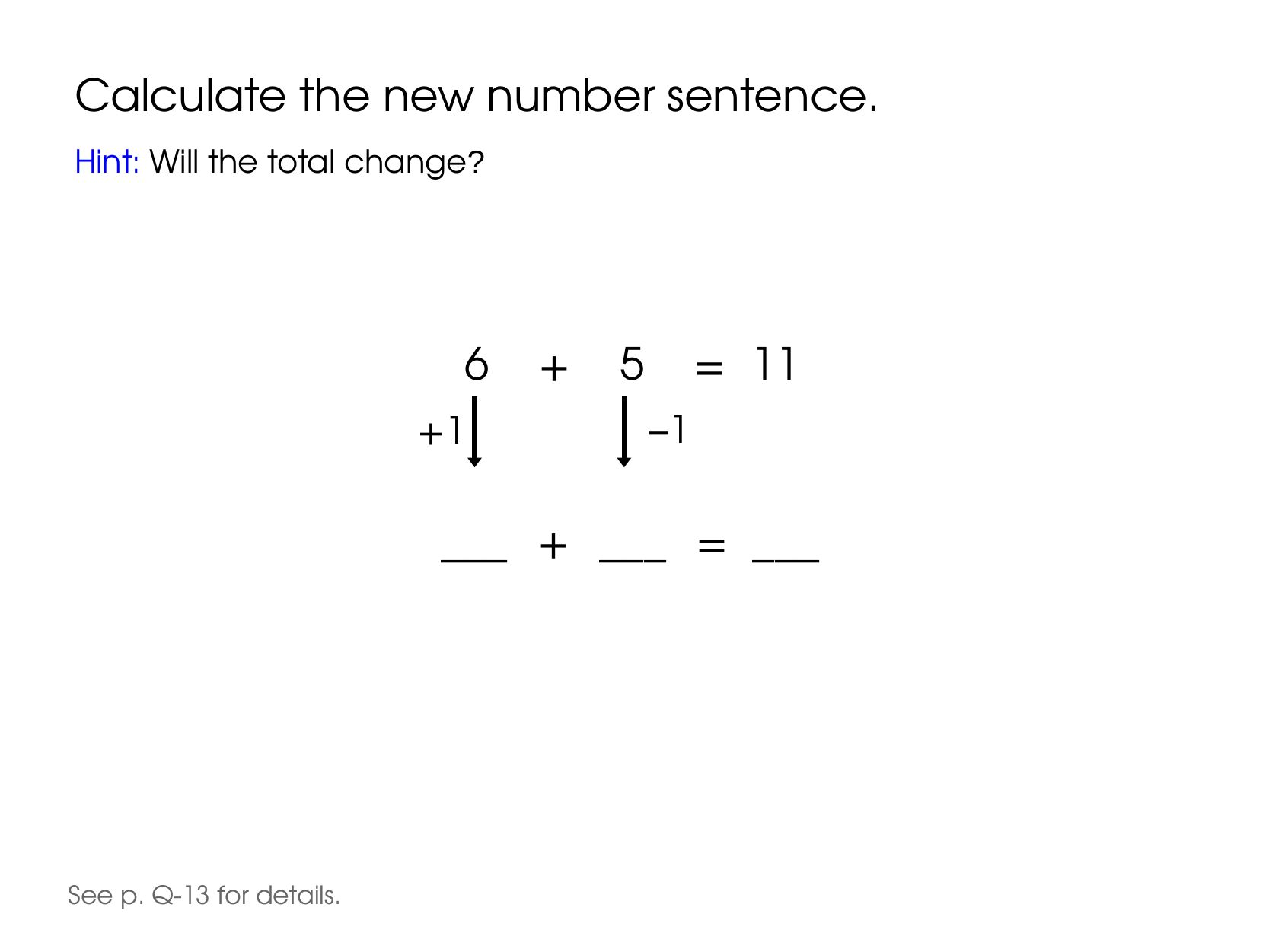

Calculate the new number sentence.
Hint: Will the total change?
6    +    5    =  11
+1
–1
___   +   ___   =  ___
See p. Q-13 for details.